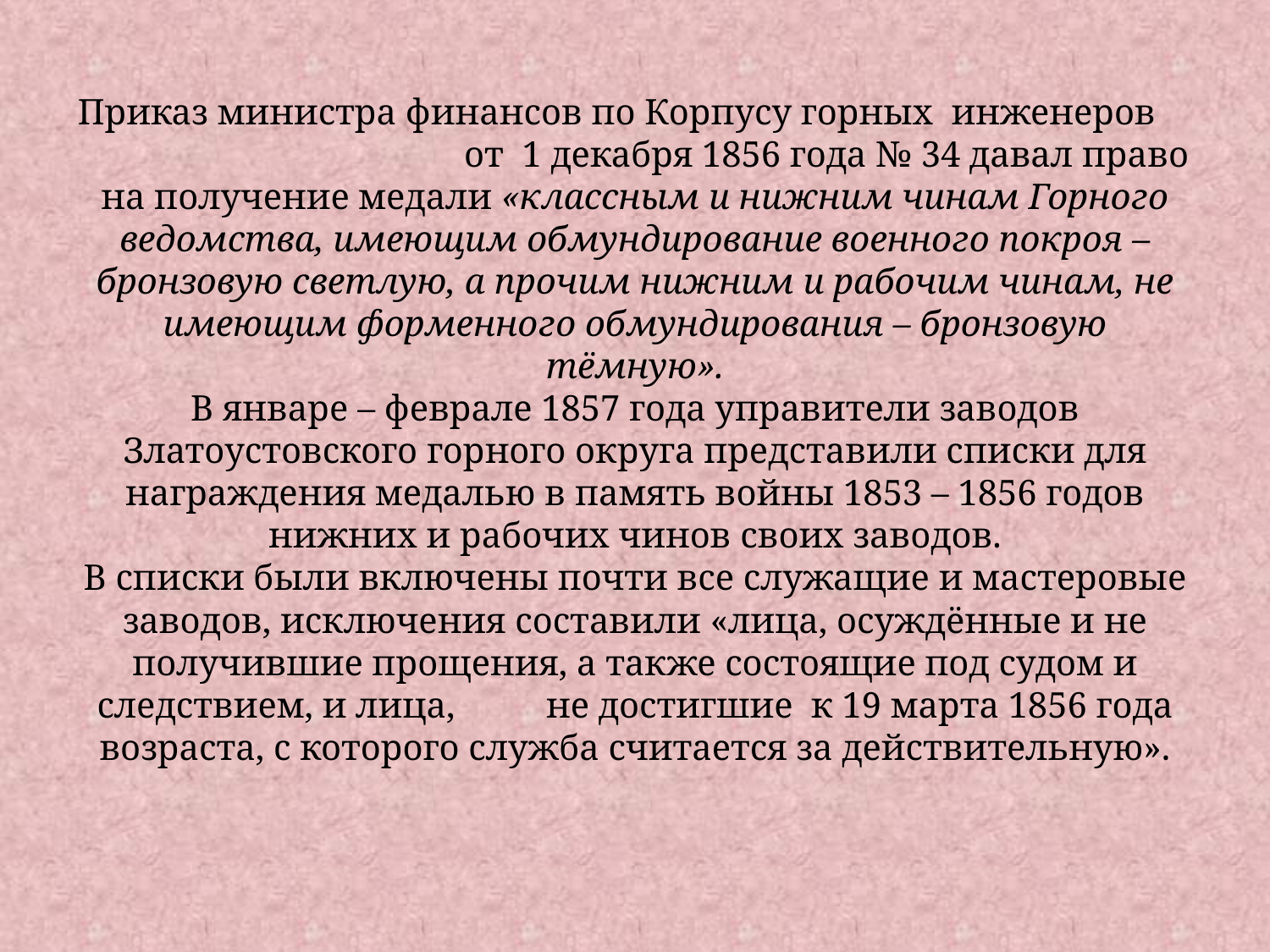

# Приказ министра финансов по Корпусу горных  инженеров                                               от  1 декабря 1856 года № 34 давал право на получение медали «классным и нижним чинам Горного ведомства, имеющим обмундирование военного покроя – бронзовую светлую, а прочим нижним и рабочим чинам, не имеющим форменного обмундирования – бронзовую тёмную». В январе – феврале 1857 года управители заводов Златоустовского горного округа представили списки для награждения медалью в память войны 1853 – 1856 годов нижних и рабочих чинов своих заводов. В списки были включены почти все служащие и мастеровые заводов, исключения составили «лица, осуждённые и не получившие прощения, а также состоящие под судом и следствием, и лица,          не достигшие  к 19 марта 1856 года возраста, с которого служба считается за действительную».